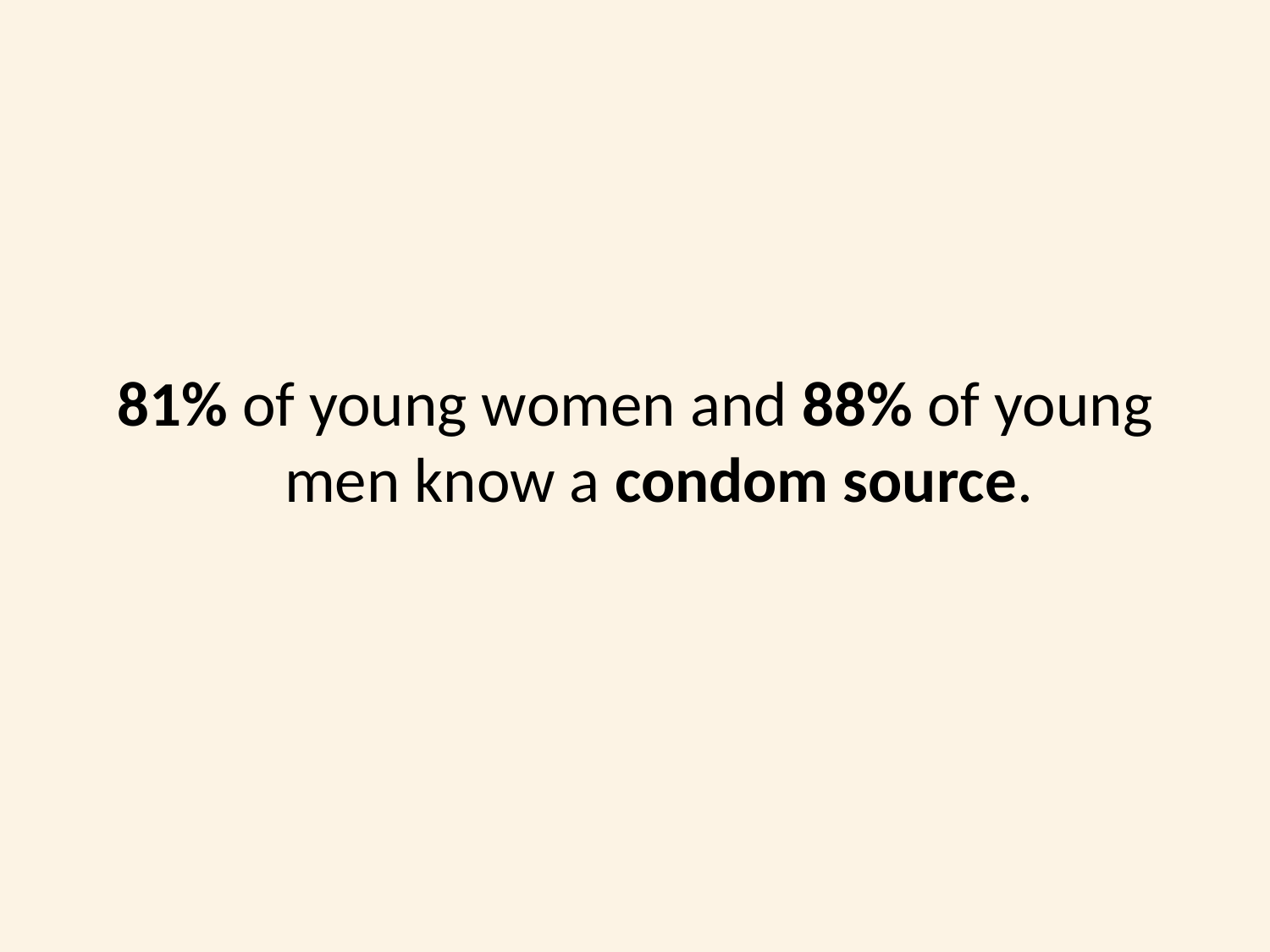

81% of young women and 88% of young men know a condom source.